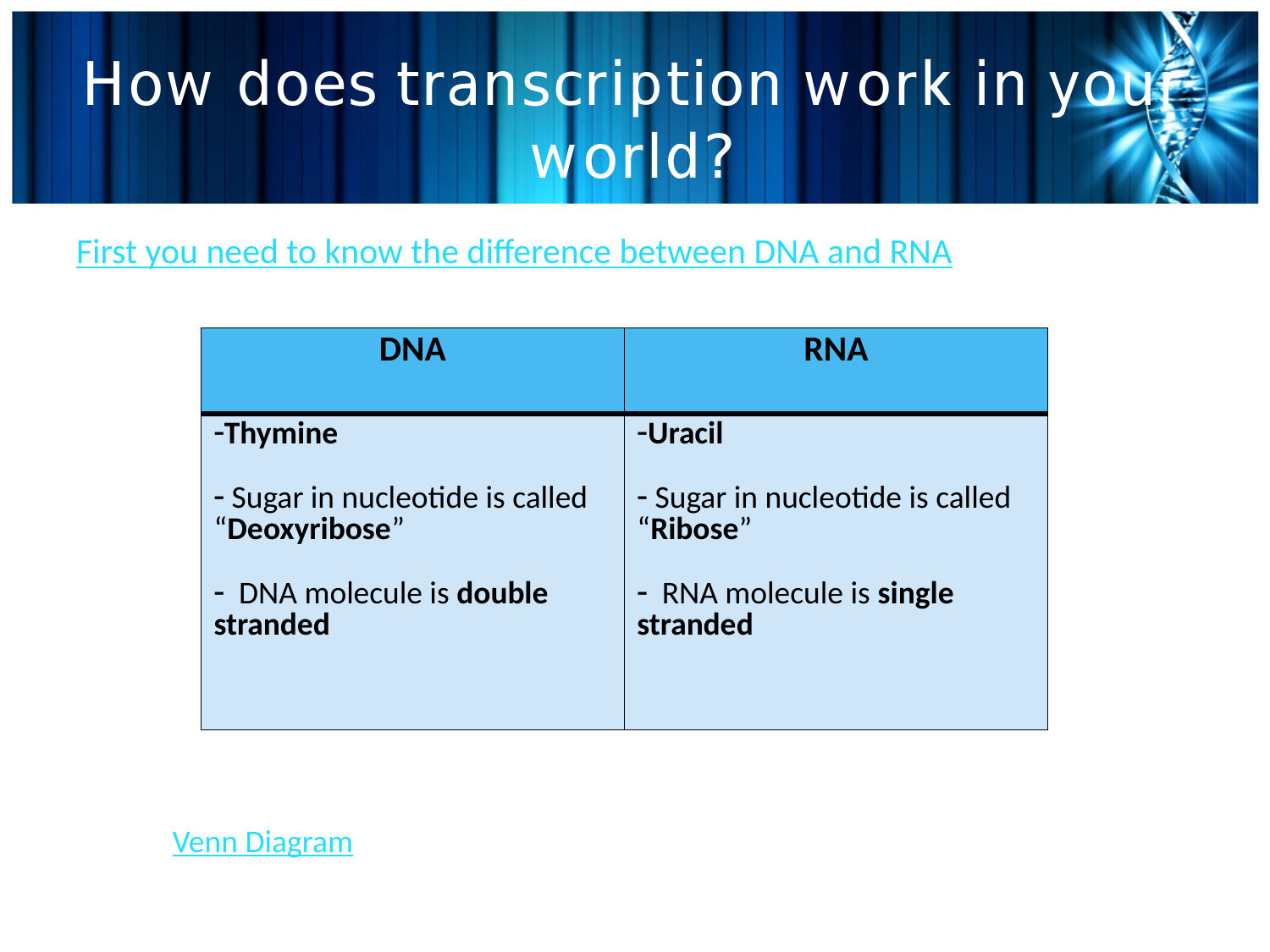

# How does transcription work in your world?
First you need to know the difference between DNA and RNA

| DNA | RNA |
| --- | --- |
| Thymine Sugar in nucleotide is called “Deoxyribose” DNA molecule is double stranded | Uracil Sugar in nucleotide is called “Ribose” RNA molecule is single stranded |
Venn Diagram